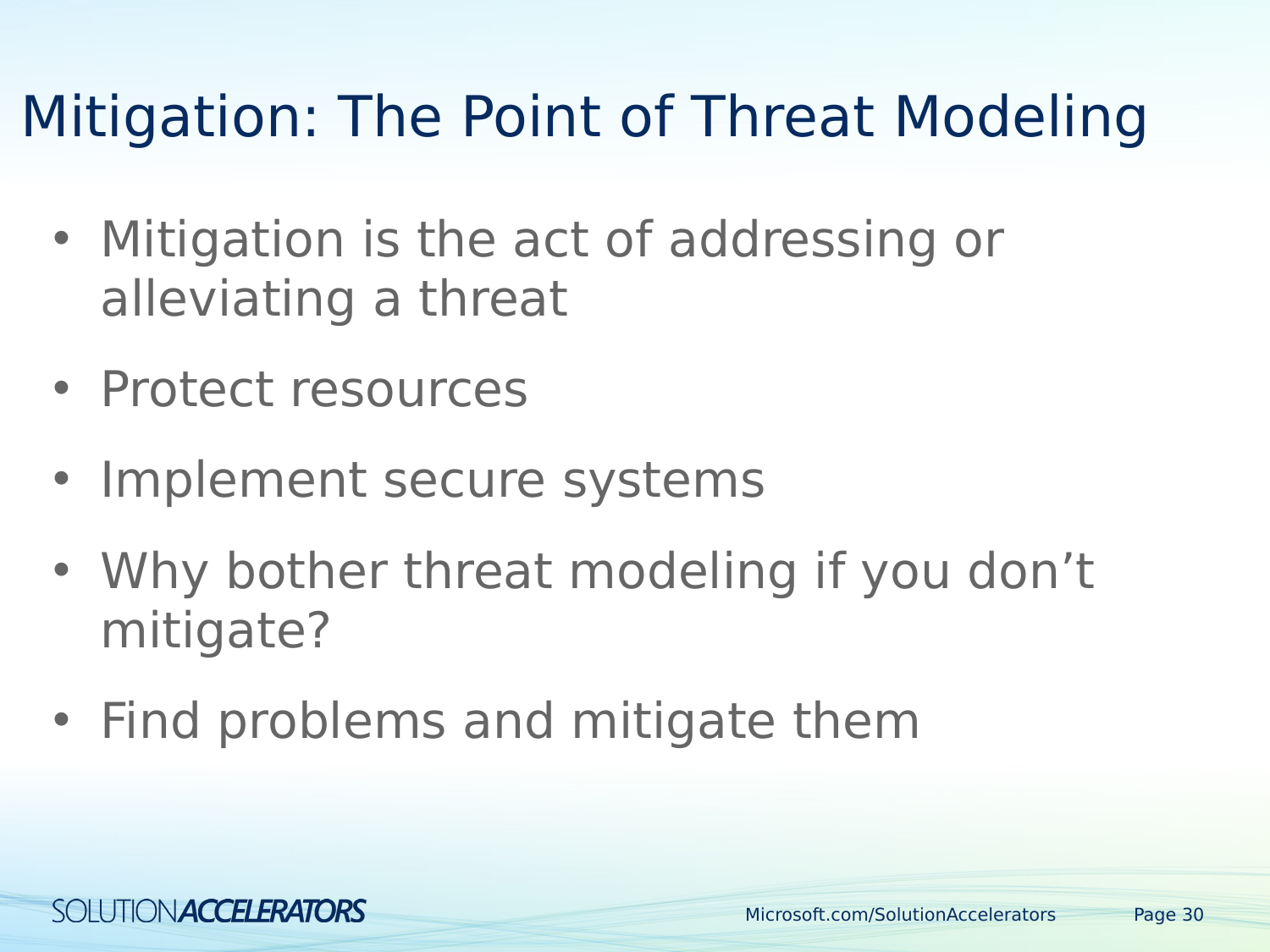

# Mitigation: The Point of Threat Modeling
Mitigation is the act of addressing or alleviating a threat
Protect resources
Implement secure systems
Why bother threat modeling if you don’t mitigate?
Find problems and mitigate them

Microsoft.com/SolutionAccelerators
Page 30